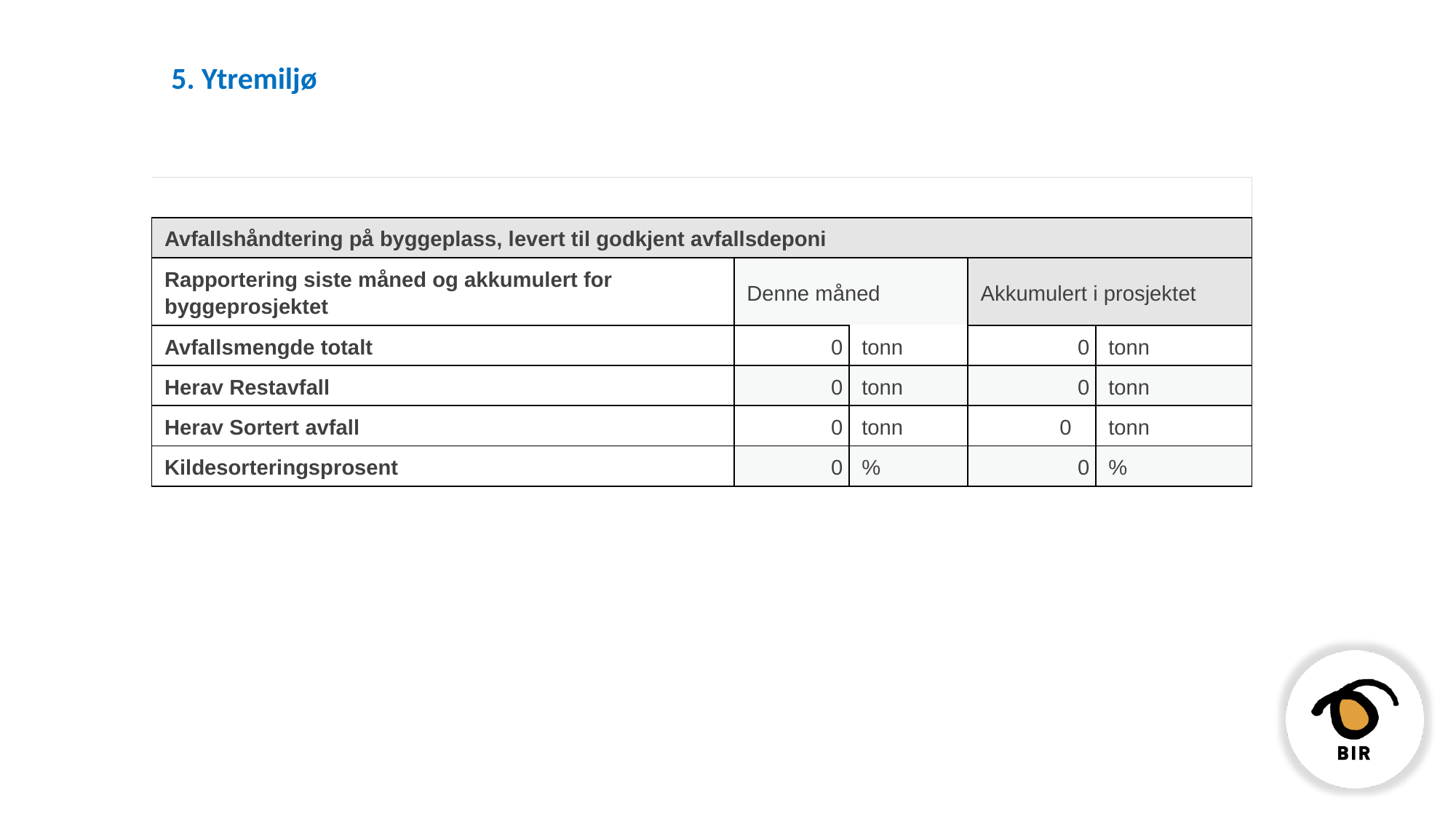

# 5. Ytremiljø
|  |  |  |  |  |
| --- | --- | --- | --- | --- |
| Avfallshåndtering på byggeplass, levert til godkjent avfallsdeponi |  |  |  |  |
| Rapportering siste måned og akkumulert for byggeprosjektet | Denne måned |  | Akkumulert i prosjektet |  |
| Avfallsmengde totalt | 0 | tonn | 0 | tonn |
| Herav Restavfall | 0 | tonn | 0 | tonn |
| Herav Sortert avfall | 0 | tonn | 0 | tonn |
| Kildesorteringsprosent | 0 | % | 0 | % |